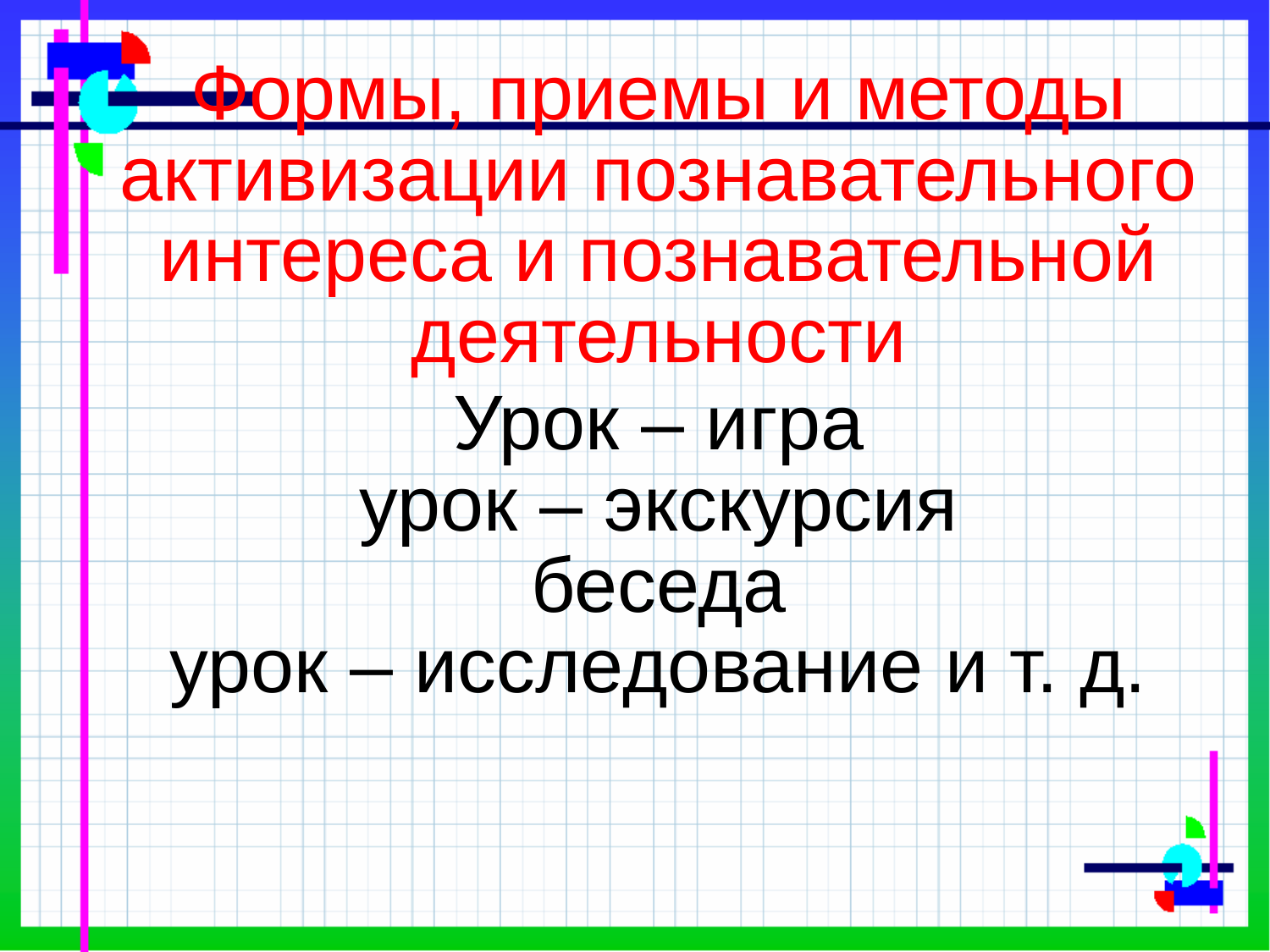

Формы, приемы и методы активизации познавательного интереса и познавательной деятельности
# Урок – игра урок – экскурсия беседа урок – исследование и т. д.